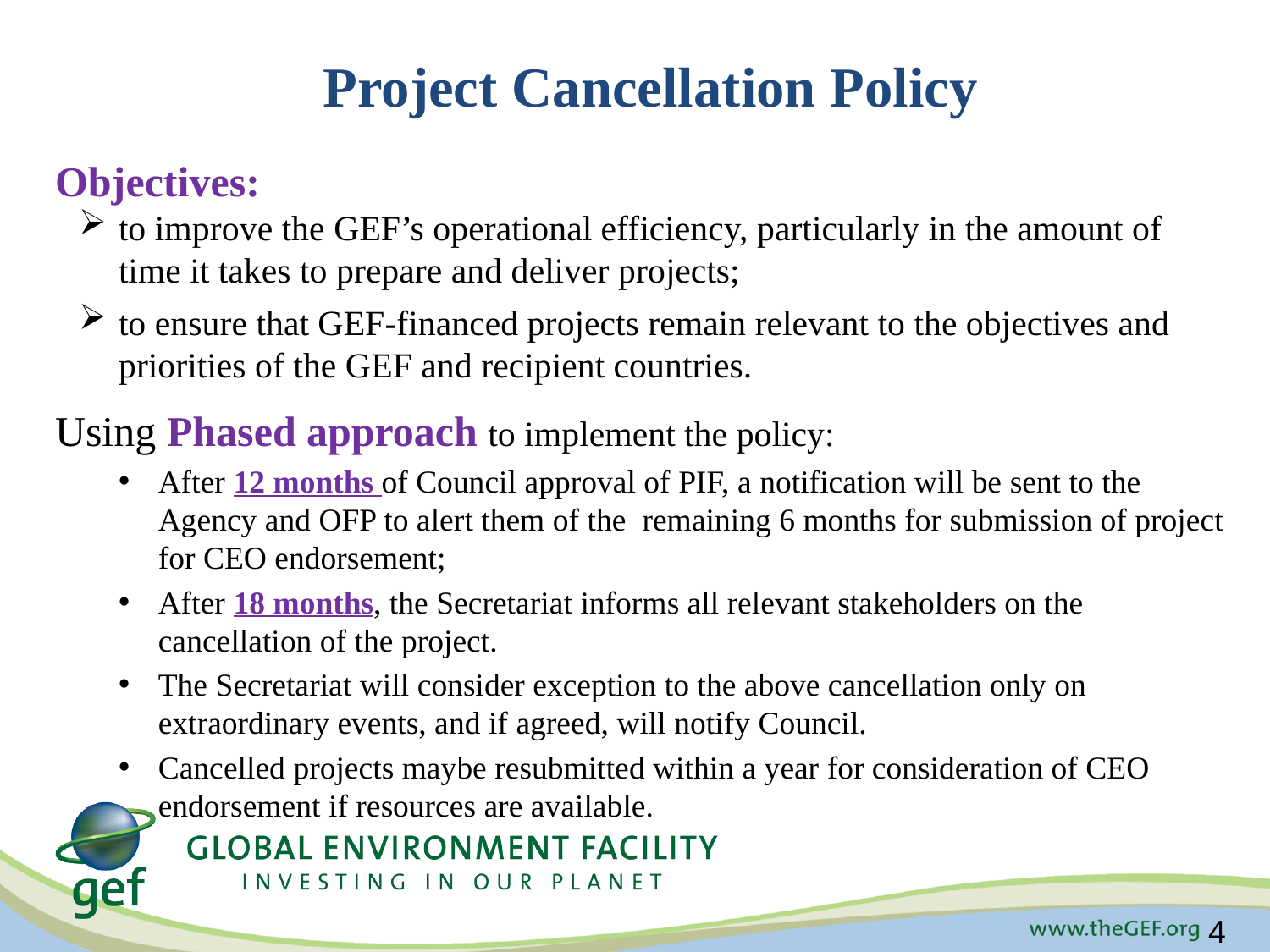

# Project Cancellation Policy
Objectives:
to improve the GEF’s operational efficiency, particularly in the amount of time it takes to prepare and deliver projects;
to ensure that GEF-financed projects remain relevant to the objectives and priorities of the GEF and recipient countries.
Using Phased approach to implement the policy:
After 12 months of Council approval of PIF, a notification will be sent to the Agency and OFP to alert them of the  remaining 6 months for submission of project for CEO endorsement;
After 18 months, the Secretariat informs all relevant stakeholders on the cancellation of the project.
The Secretariat will consider exception to the above cancellation only on extraordinary events, and if agreed, will notify Council.
Cancelled projects maybe resubmitted within a year for consideration of CEO endorsement if resources are available.